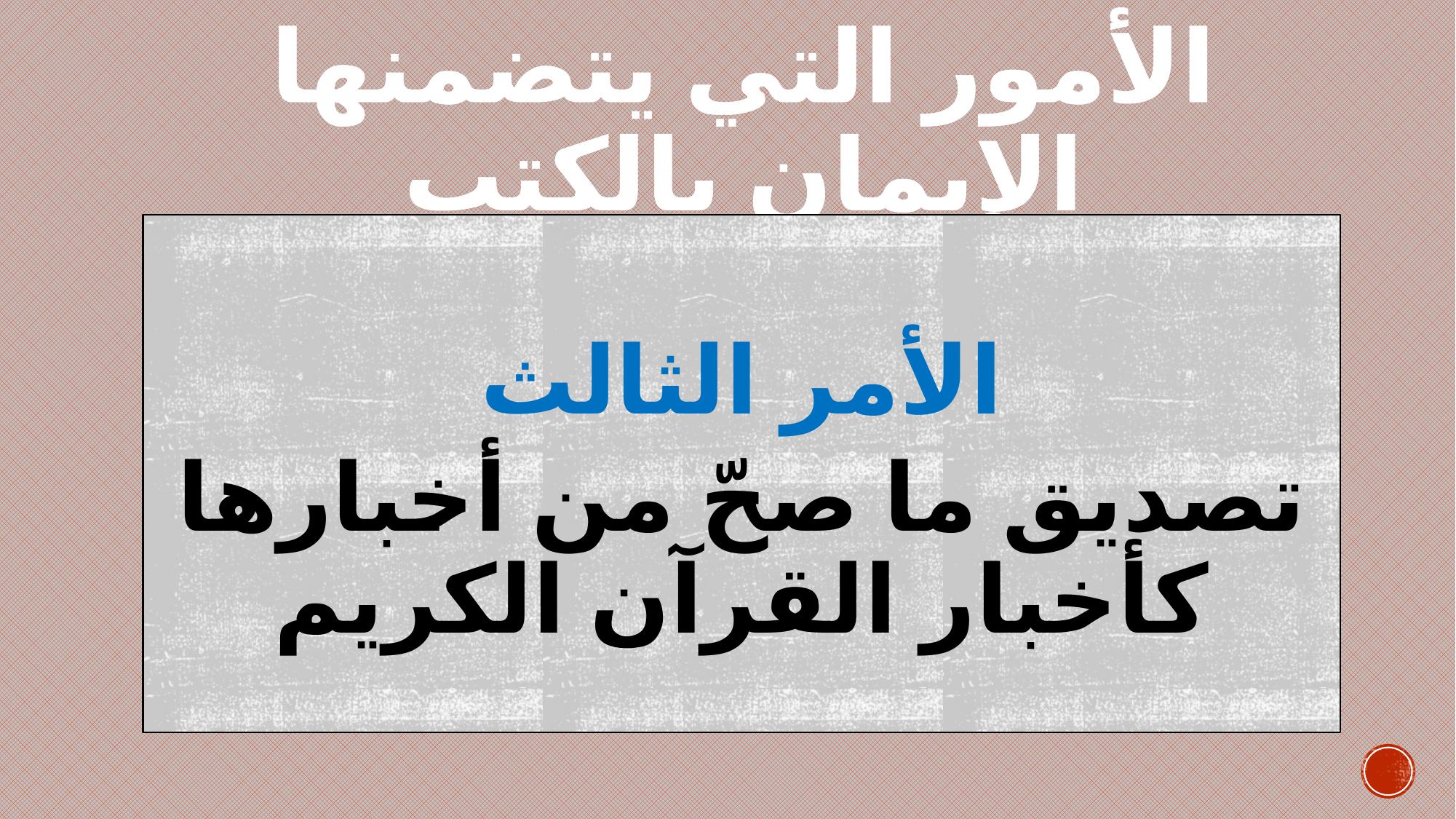

# الأمور التي يتضمنها الإيمان بالكتب

الأمر الثالث
تصديق ما صحّ من أخبارها كأخبار القرآن الكريم